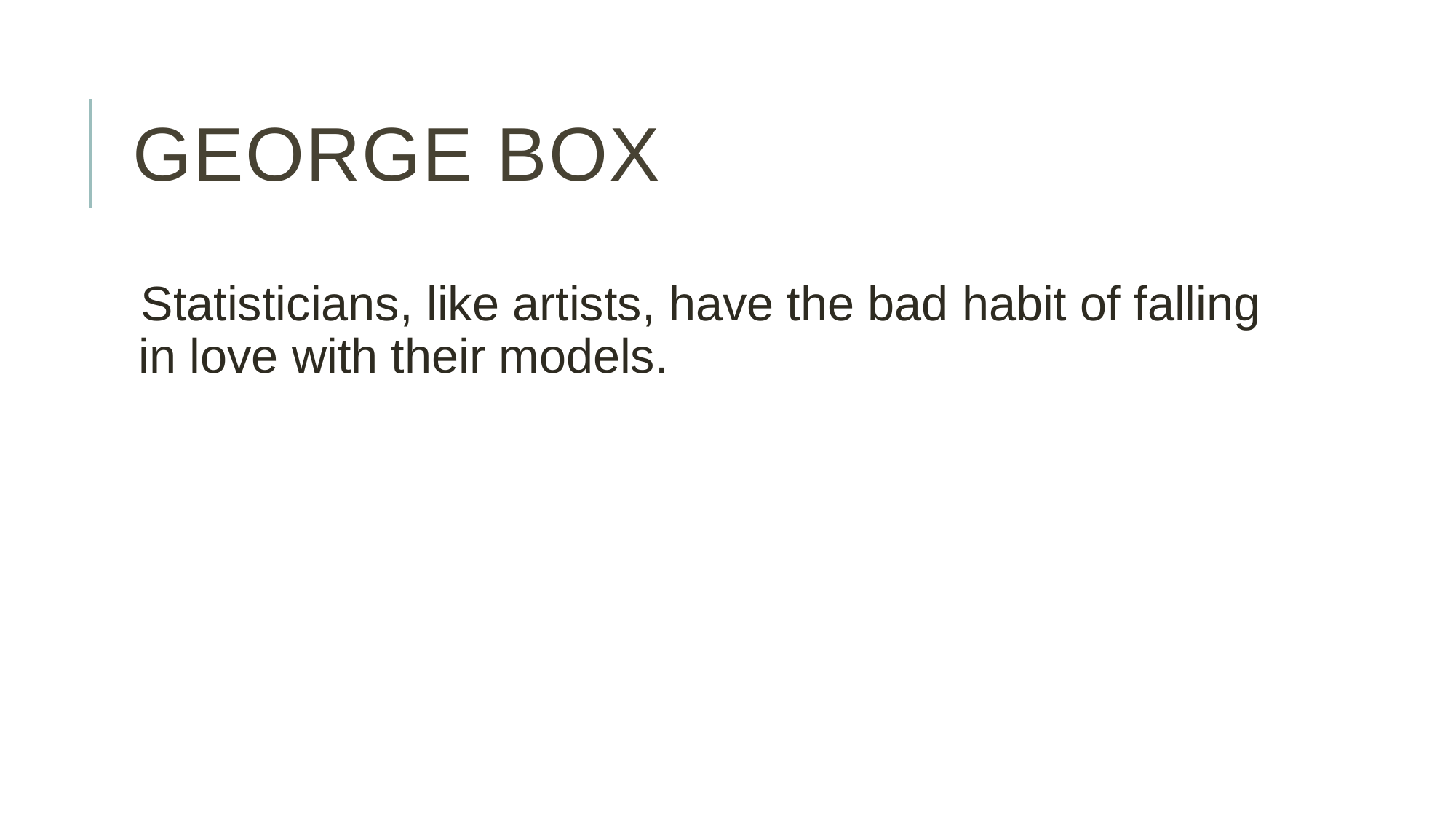

# George Box
Statisticians, like artists, have the bad habit of falling in love with their models.